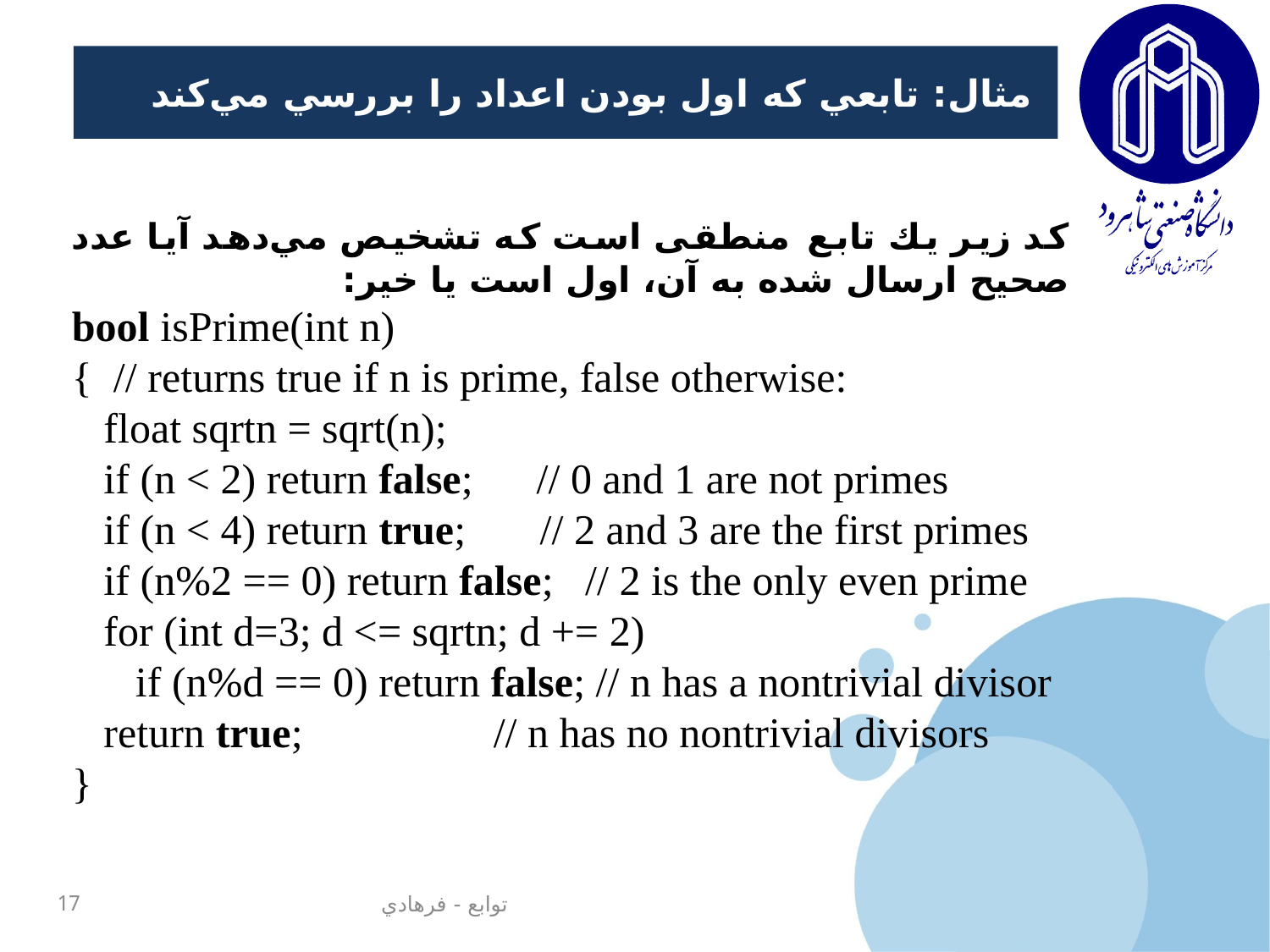

# مثال: تابعي‌ كه‌ اول بودن اعداد را بررسي مي‌كند
کد زير يك تابع منطقی است كه تشخيص مي‌دهد آيا عدد صحيح ارسال شده به آن، اول است يا خير:
bool isPrime(int n)
{  // returns true if n is prime, false otherwise:
   float sqrtn = sqrt(n);
   if (n < 2) return false;      // 0 and 1 are not primes
   if (n < 4) return true;       // 2 and 3 are the first primes
   if (n%2 == 0) return false;   // 2 is the only even prime
   for (int d=3; d <= sqrtn; d += 2)
      if (n%d == 0) return false; // n has a nontrivial divisor
   return true;                  // n has no nontrivial divisors
}
17
توابع - فرهادي